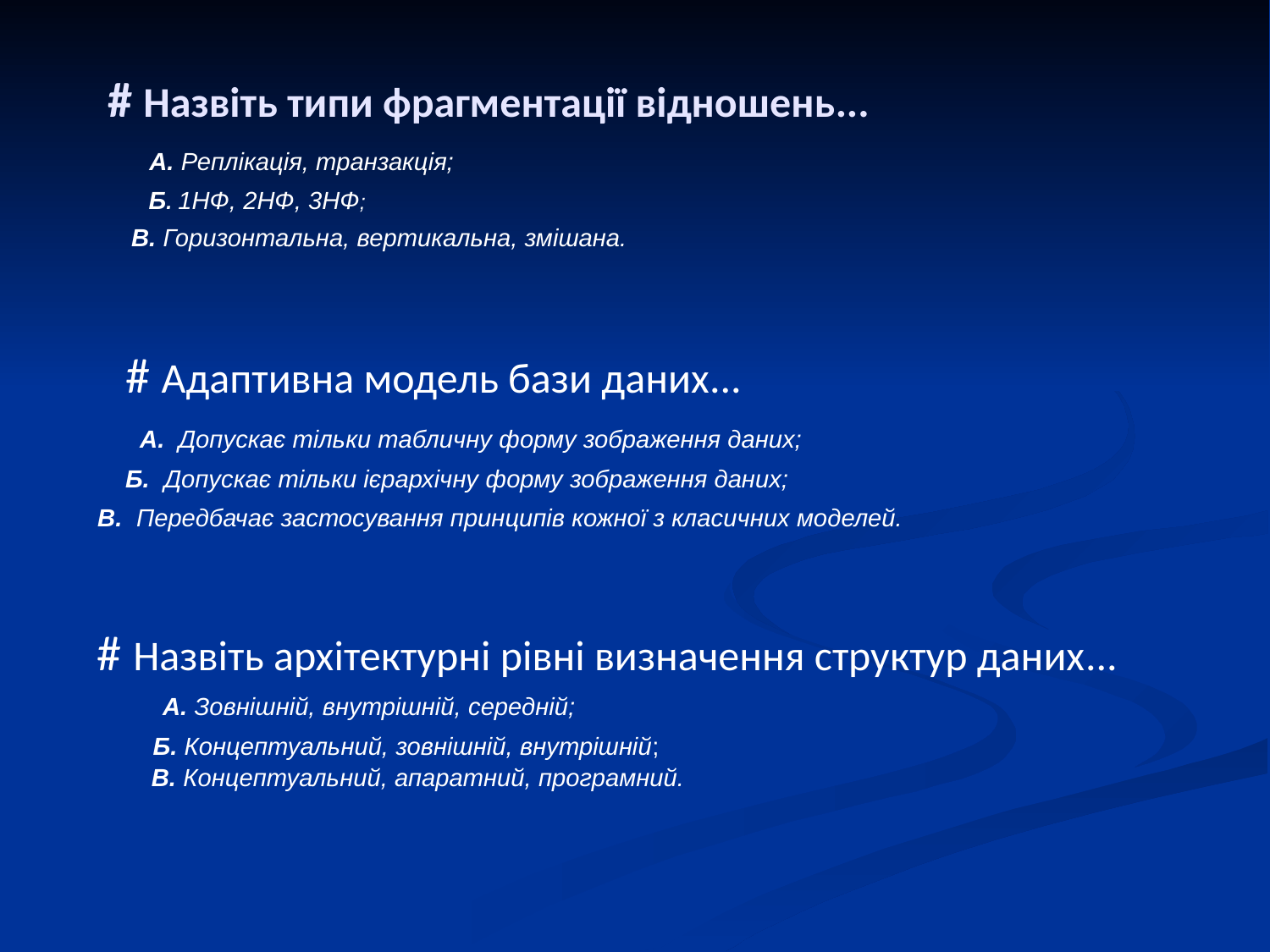

# Назвіть типи фрагментації відношень...
А. Реплікація, транзакція;
   Б. 1НФ, 2НФ, 3НФ;
  В. Горизонтальна, вертикальна, змішана.
# Адаптивна модель бази даних...
 А.  Допускає тільки табличну форму зображення даних;
Б.  Допускає тільки ієрархічну форму зображення даних;
В.  Передбачає застосування принципів кожної з класичних моделей.
# Назвіть архітектурні рівні визначення структур даних...
А. Зовнішній, внутрішній, середній;
Б. Концептуальний, зовнішній, внутрішній;
  В. Концептуальний, апаратний, програмний.